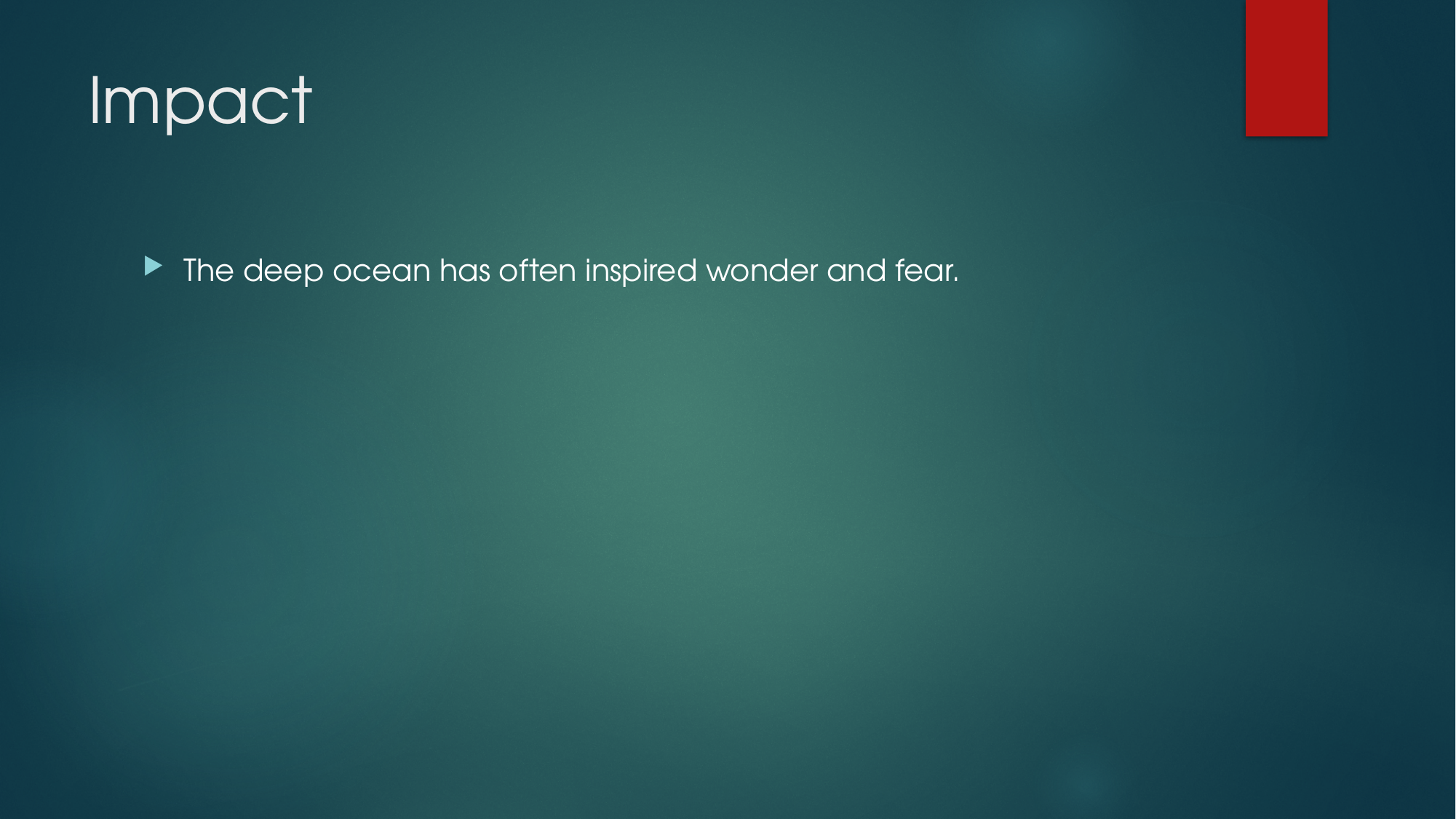

# Impact
The deep ocean has often inspired wonder and fear.